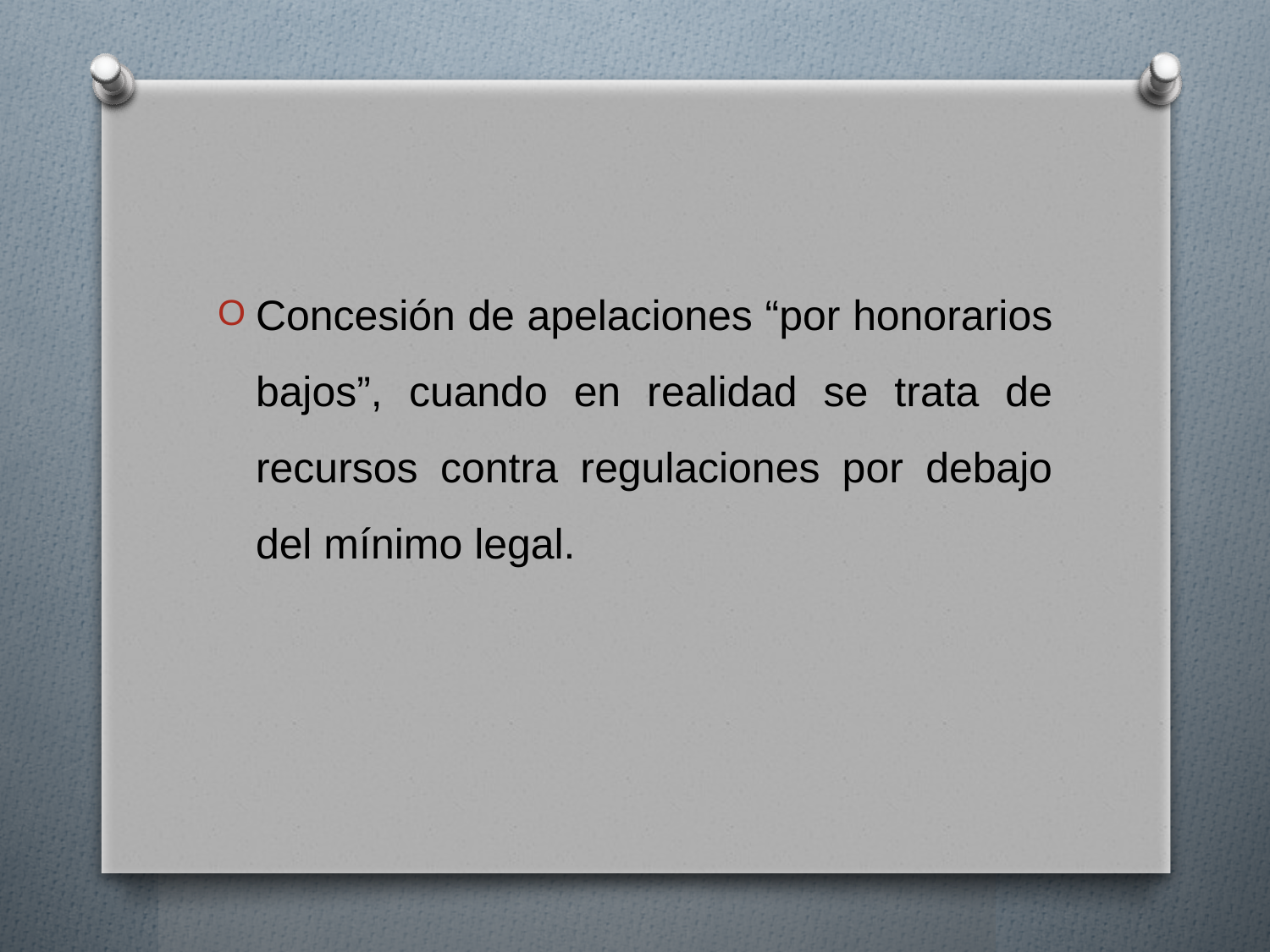

Concesión de apelaciones “por honorarios bajos”, cuando en realidad se trata de recursos contra regulaciones por debajo del mínimo legal.